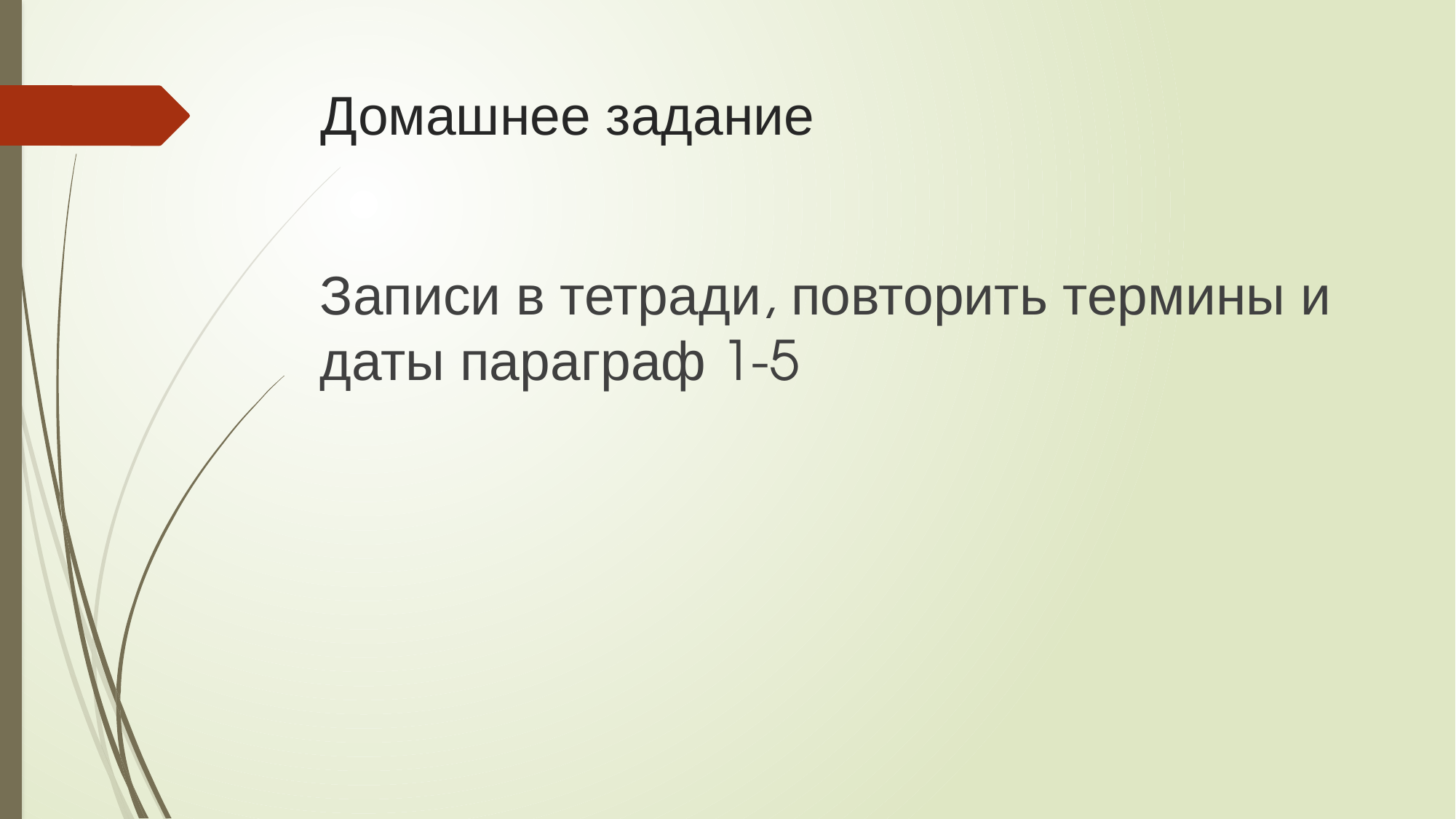

# Домашнее задание
Записи в тетради, повторить термины и даты параграф 1-5